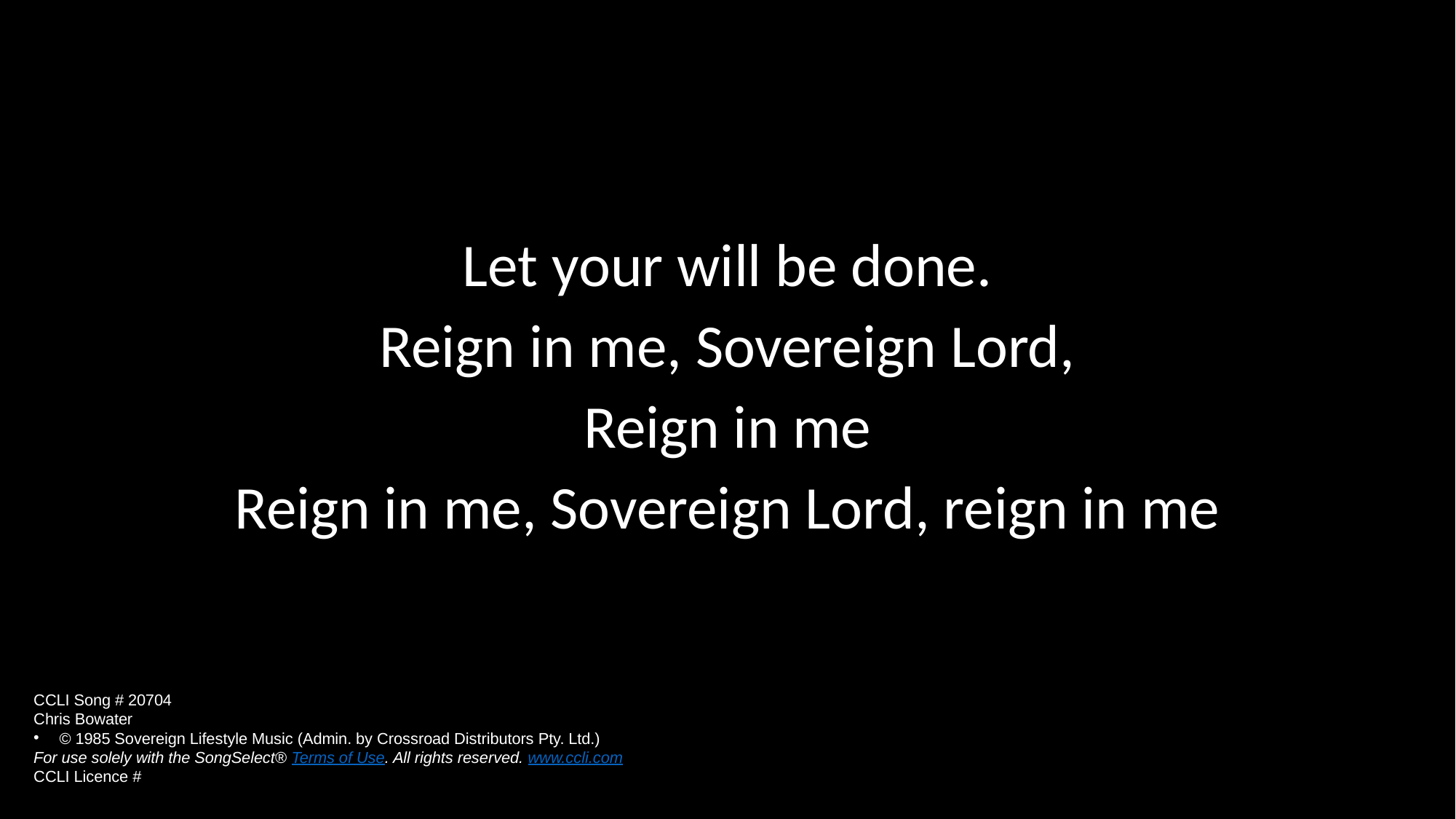

Let your will be done.
Reign in me, Sovereign Lord,
Reign in me
Reign in me, Sovereign Lord, reign in me
CCLI Song # 20704
Chris Bowater
© 1985 Sovereign Lifestyle Music (Admin. by Crossroad Distributors Pty. Ltd.)
For use solely with the SongSelect® Terms of Use. All rights reserved. www.ccli.com
CCLI Licence #